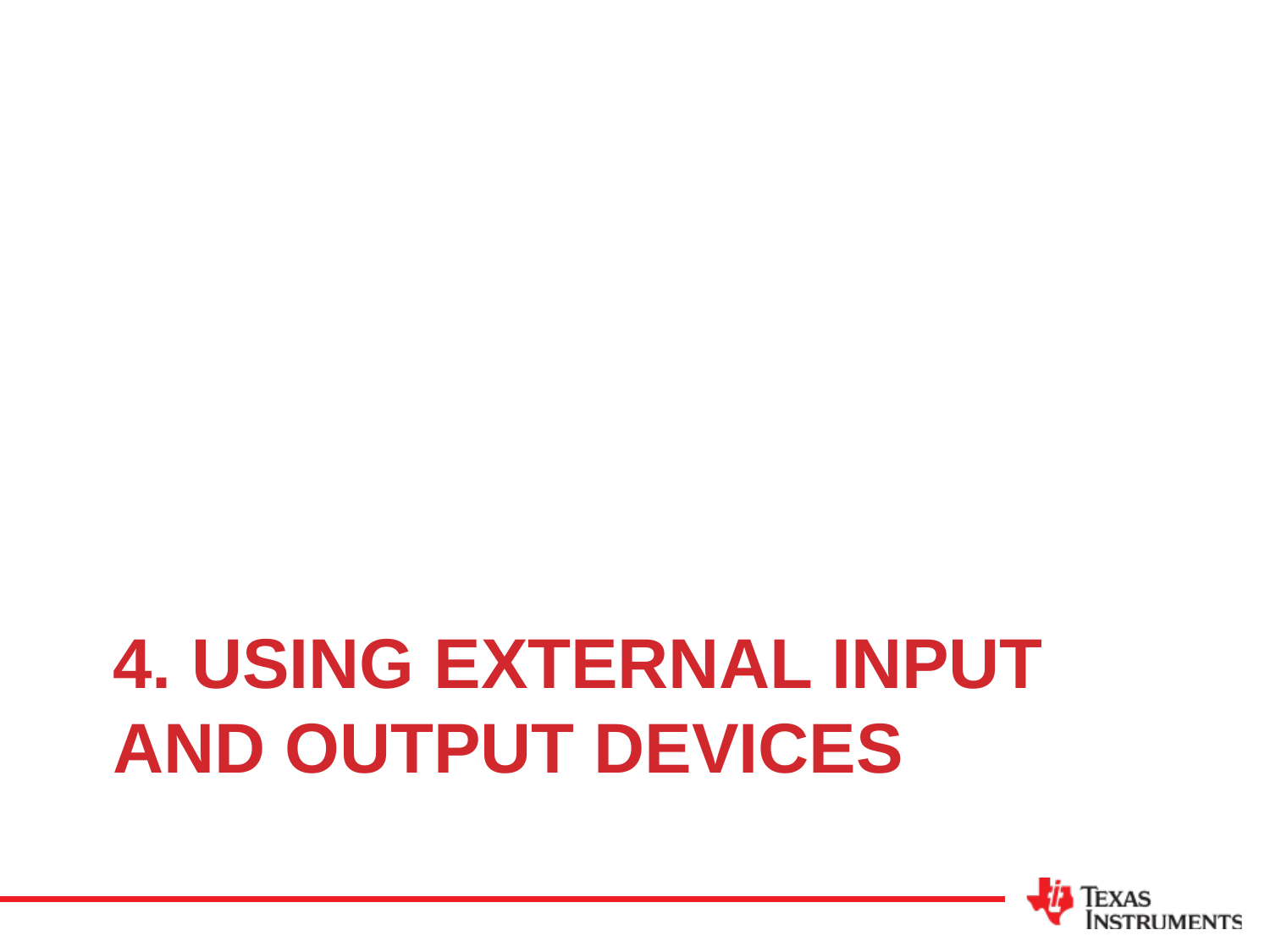

# 4. Using External Input and Output devices